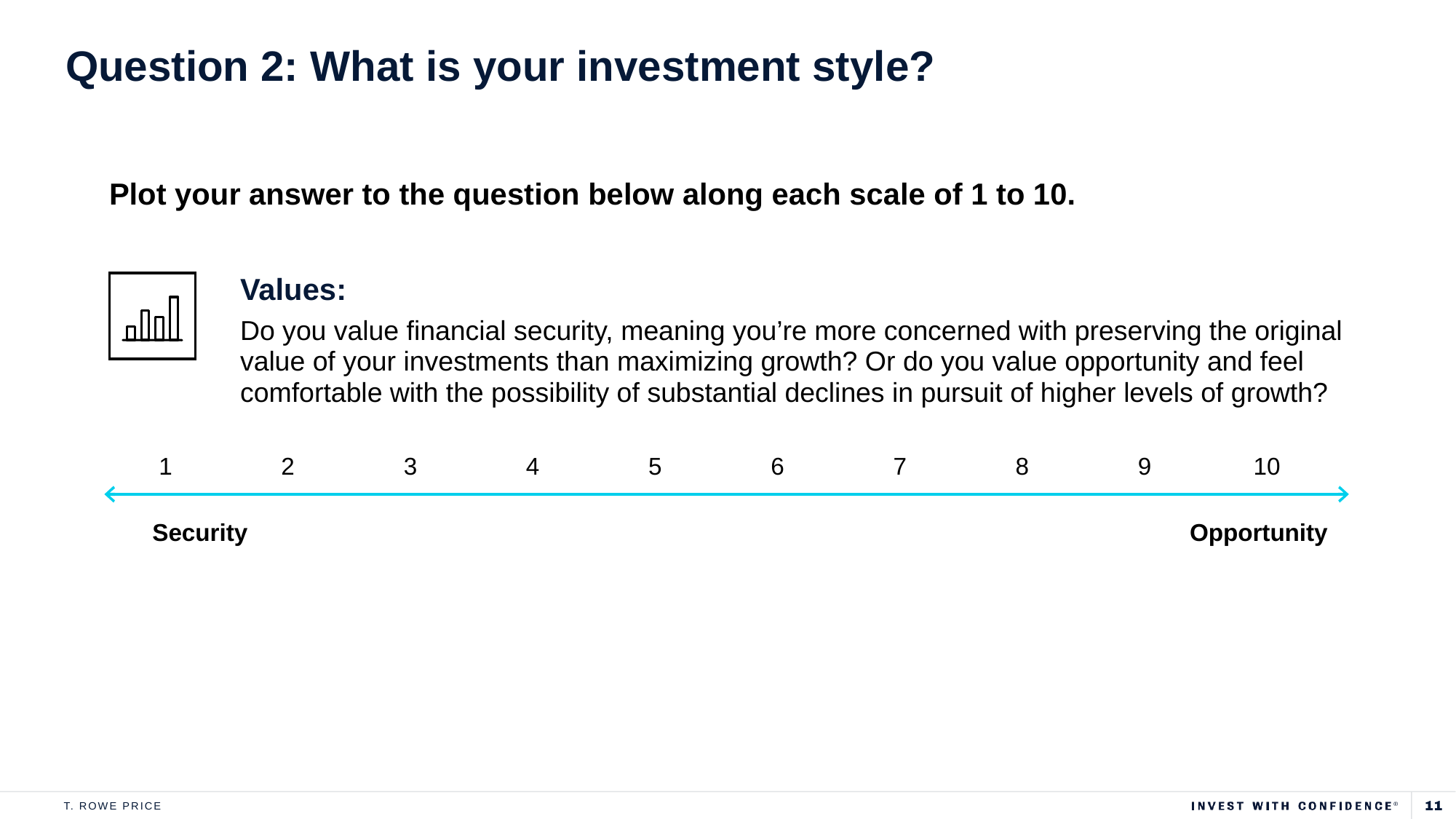

# Question 2: What is your investment style?
Plot your answer to the question below along each scale of 1 to 10.

Values:
Do you value financial security, meaning you’re more concerned with preserving the original value of your investments than maximizing growth? Or do you value opportunity and feel comfortable with the possibility of substantial declines in pursuit of higher levels of growth?
| 1 | 2 | 3 | 4 | 5 | 6 | 7 | 8 | 9 | 10 |
| --- | --- | --- | --- | --- | --- | --- | --- | --- | --- |
Security
Opportunity